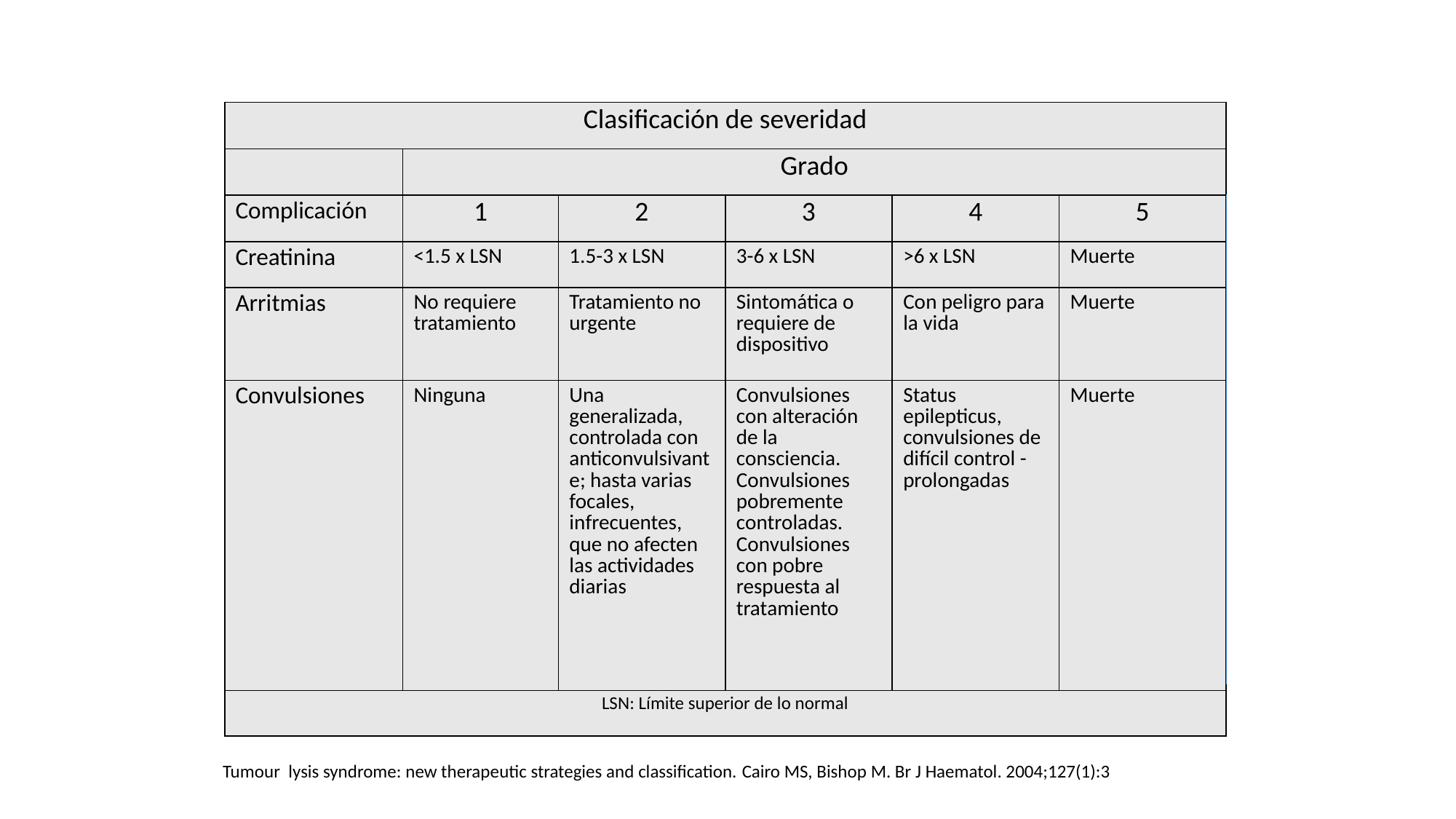

| Clasificación de severidad |  |  |  |  |  |
| --- | --- | --- | --- | --- | --- |
|  | Grado |  |  |  |  |
| Complicación | 1 | 2 | 3 | 4 | 5 |
| Creatinina | <1.5 x LSN | 1.5-3 x LSN | 3-6 x LSN | >6 x LSN | Muerte |
| Arritmias | No requiere tratamiento | Tratamiento no urgente | Sintomática o requiere de dispositivo | Con peligro para la vida | Muerte |
| Convulsiones | Ninguna | Una generalizada, controlada con anticonvulsivante; hasta varias focales, infrecuentes, que no afecten las actividades diarias | Convulsiones con alteración de la consciencia. Convulsiones pobremente controladas. Convulsiones con pobre respuesta al tratamiento | Status epilepticus, convulsiones de difícil control - prolongadas | Muerte |
| LSN: Límite superior de lo normal |  |  |  |  |  |
Tumour  lysis syndrome: new therapeutic strategies and classification. Cairo MS, Bishop M. Br J Haematol. 2004;127(1):3